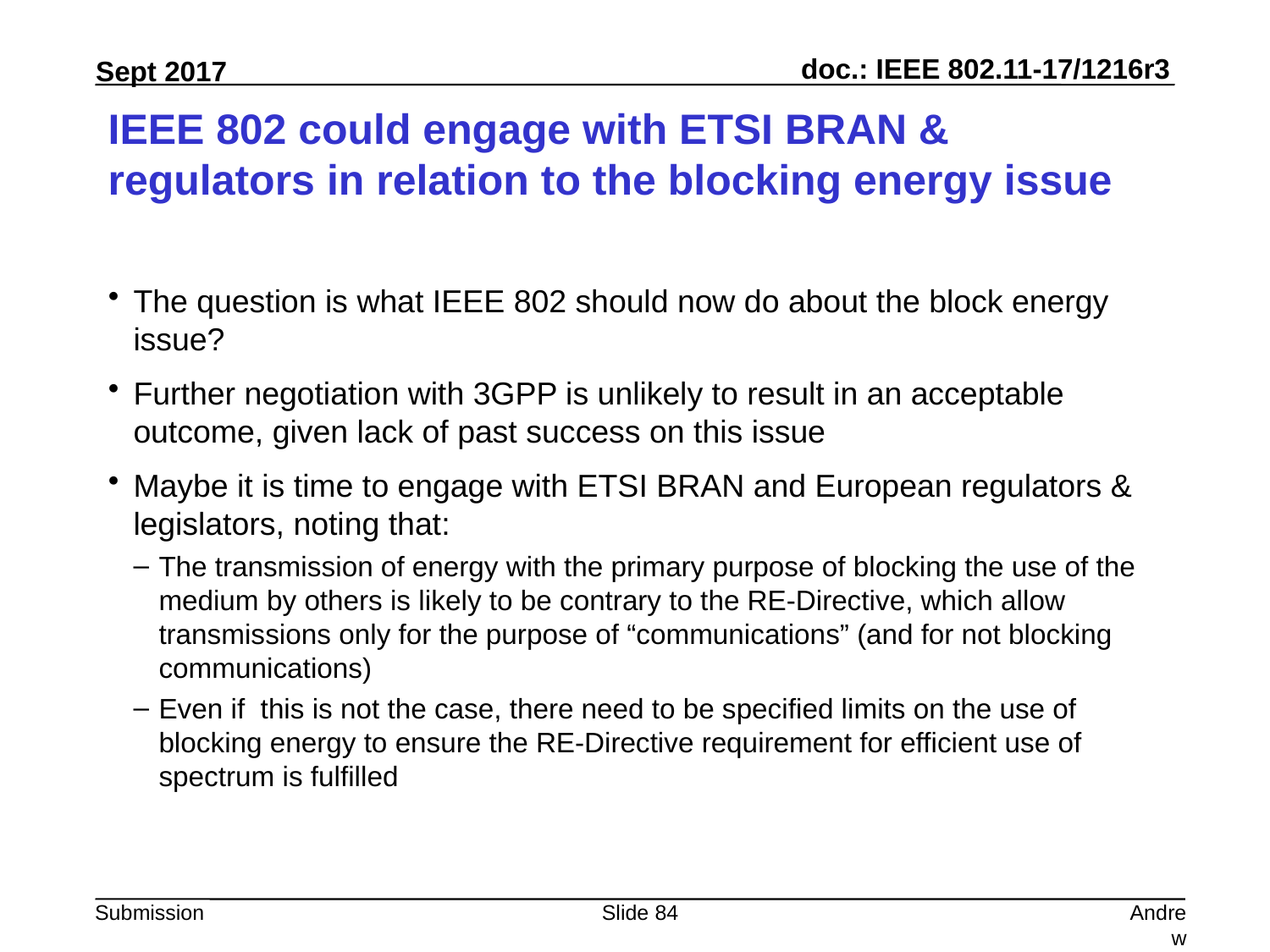

# IEEE 802 could engage with ETSI BRAN & regulators in relation to the blocking energy issue
The question is what IEEE 802 should now do about the block energy issue?
Further negotiation with 3GPP is unlikely to result in an acceptable outcome, given lack of past success on this issue
Maybe it is time to engage with ETSI BRAN and European regulators & legislators, noting that:
The transmission of energy with the primary purpose of blocking the use of the medium by others is likely to be contrary to the RE-Directive, which allow transmissions only for the purpose of “communications” (and for not blocking communications)
Even if  this is not the case, there need to be specified limits on the use of blocking energy to ensure the RE-Directive requirement for efficient use of spectrum is fulfilled
Slide 84
Andrew Myles, Cisco